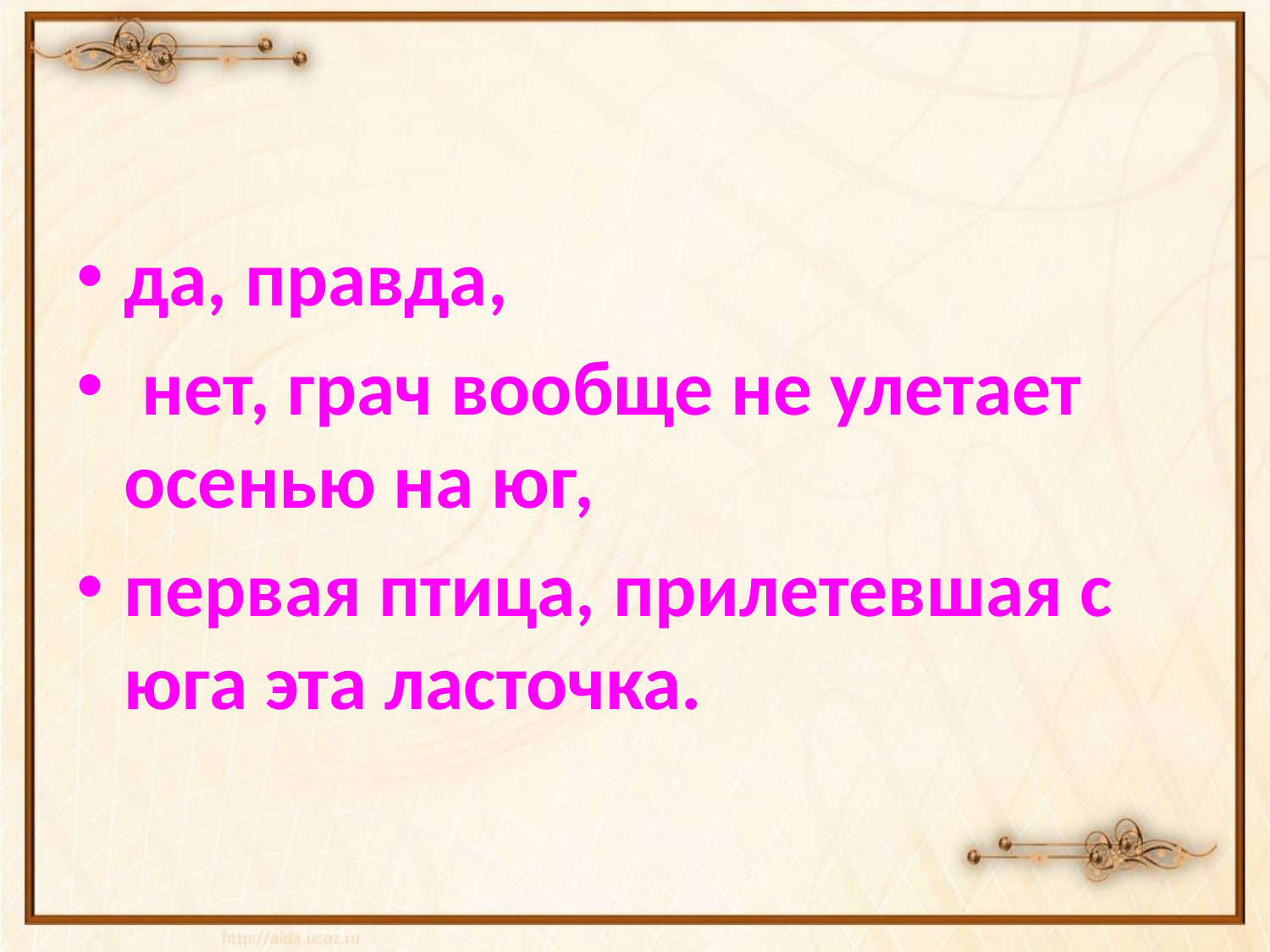

да, правда,
 нет, грач вообще не улетает осенью на юг,
первая птица, прилетевшая с юга эта ласточка.